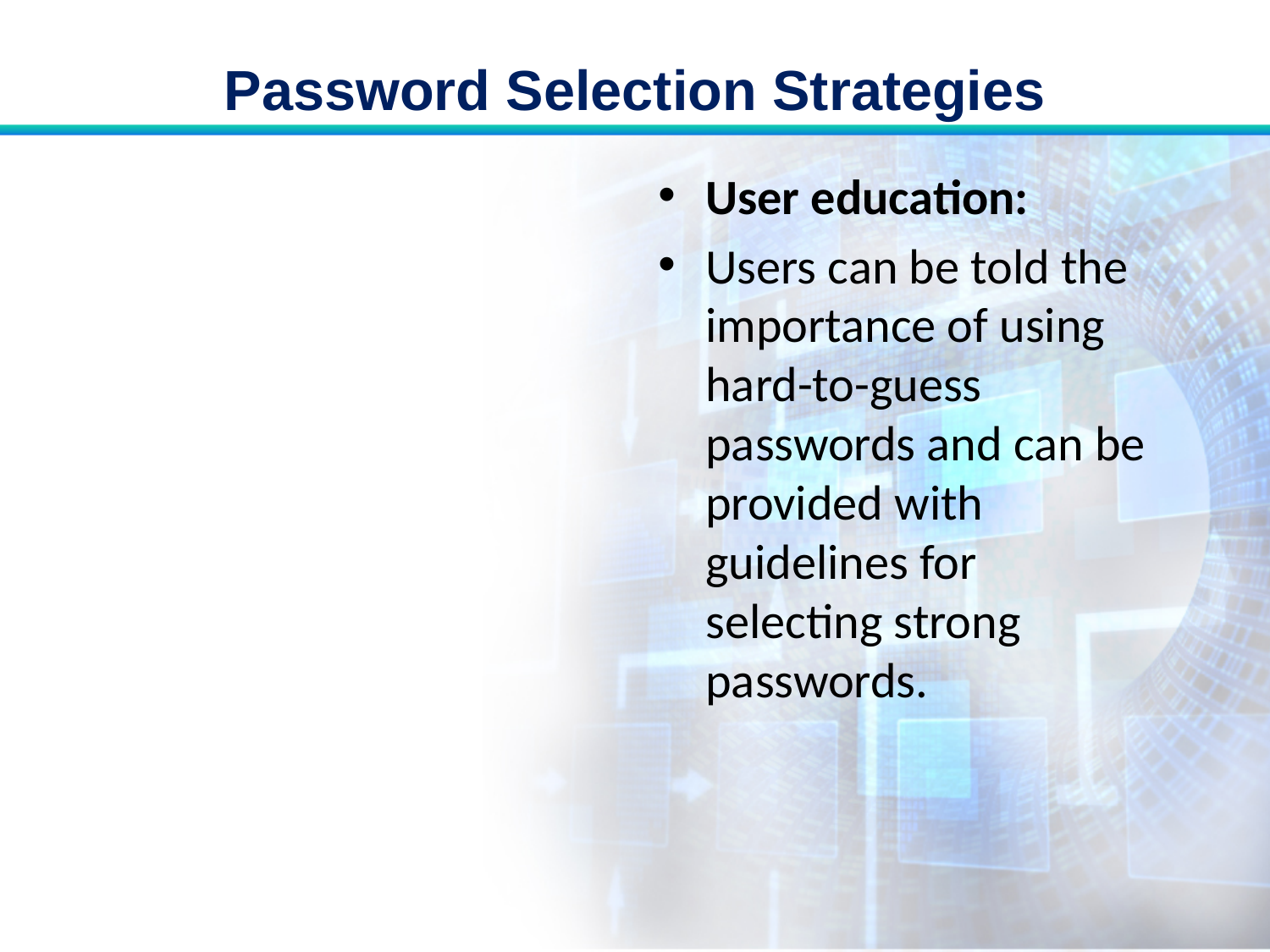

# Password Selection Strategies
User education:
Users can be told the importance of using hard-to-guess passwords and can be provided with guidelines for selecting strong passwords.